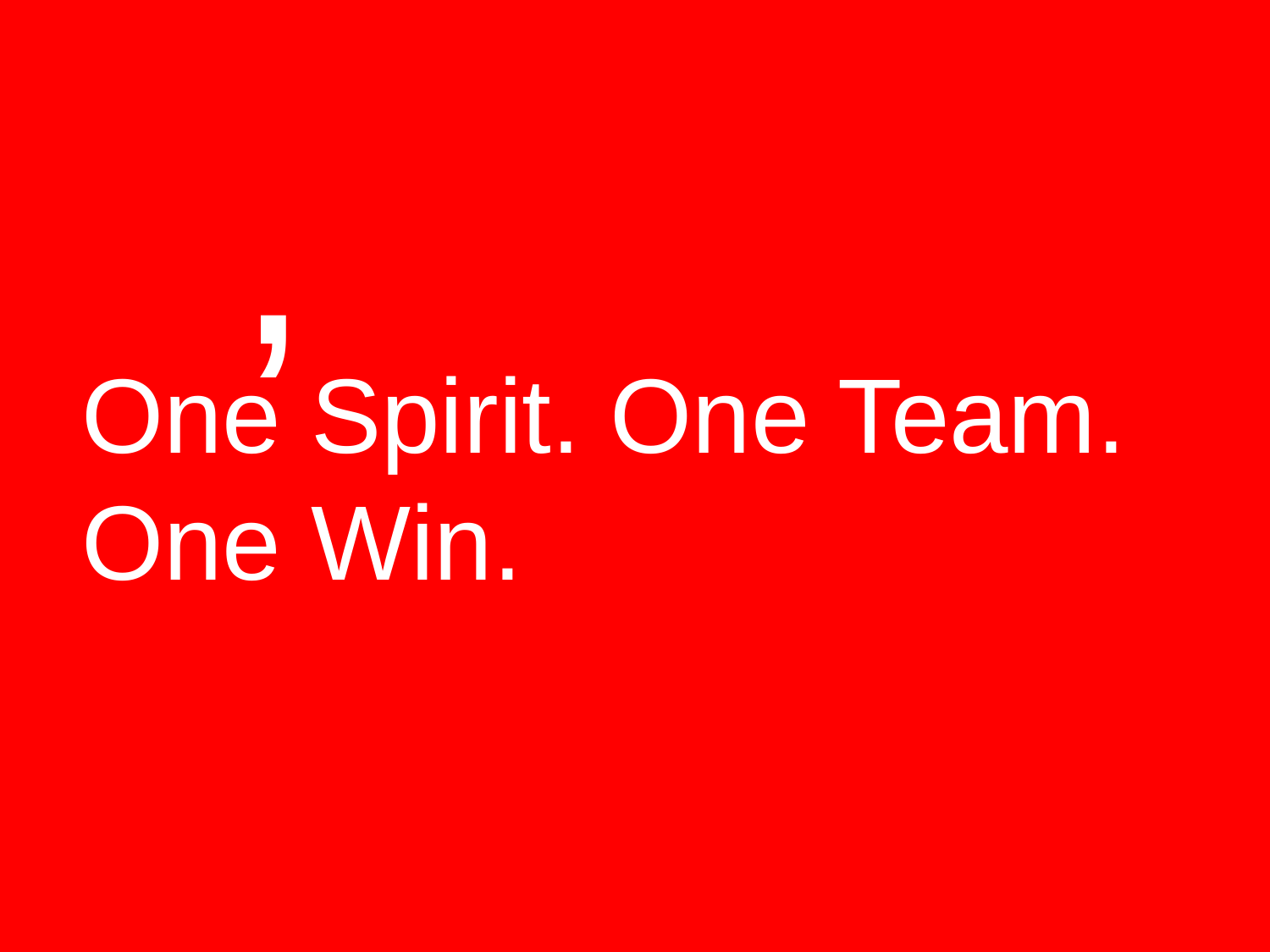

,
One Spirit. One Team.
One Win.